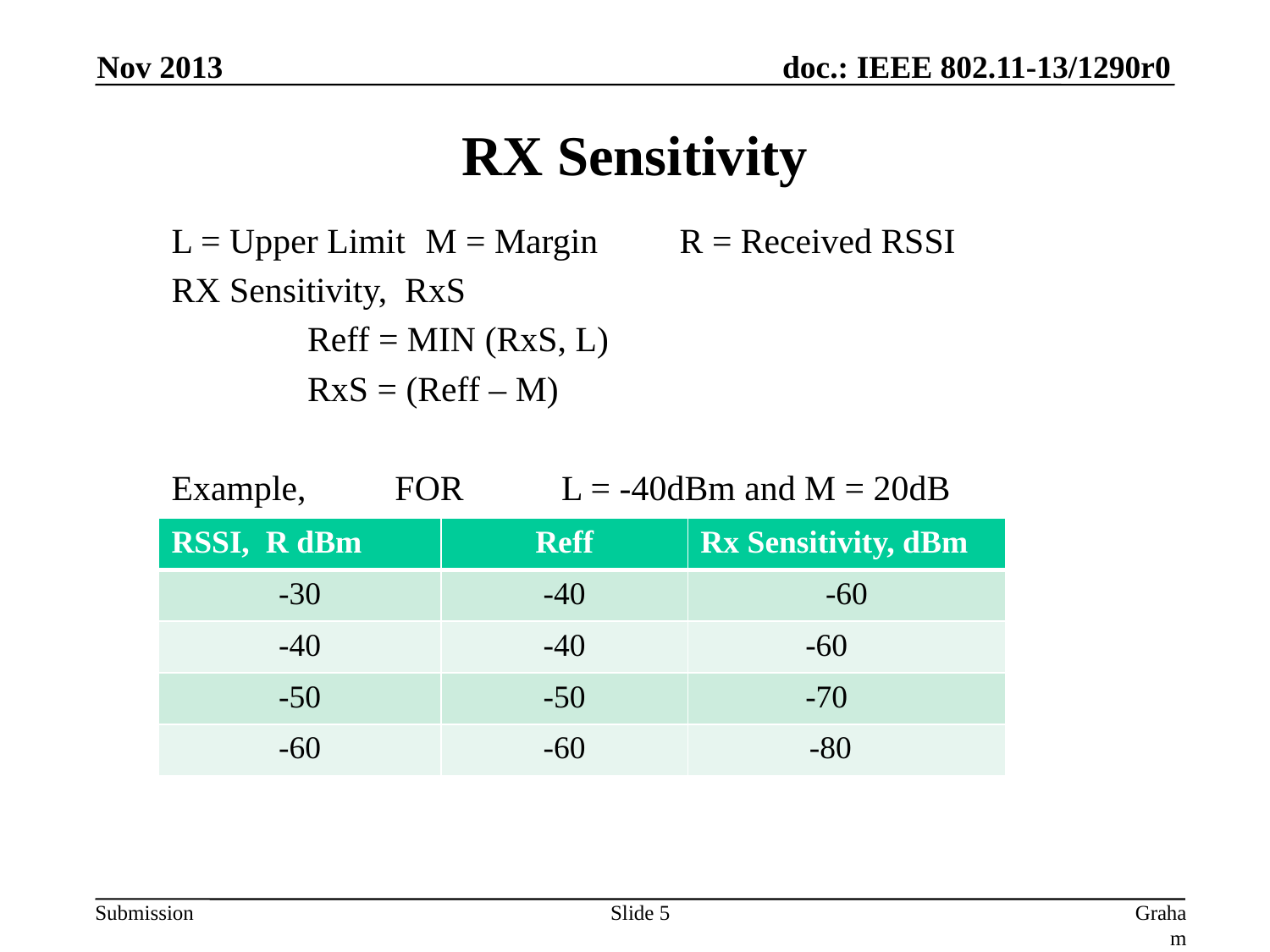

Nov 2013
# RX Sensitivity
L = Upper Limit	M = Margin	R = Received RSSI
RX Sensitivity,  RxS
	 Reff = MIN (RxS, L)
	 RxS = (Reff – M)

Example,          FOR	 L = -40dBm and M = 20dB
| RSSI, R dBm | Reff | Rx Sensitivity, dBm |
| --- | --- | --- |
| -30 | -40 | -60 |
| -40 | -40 | -60 |
| -50 | -50 | -70 |
| -60 | -60 | -80 |
Slide 5
Graham Smith, DSP Group